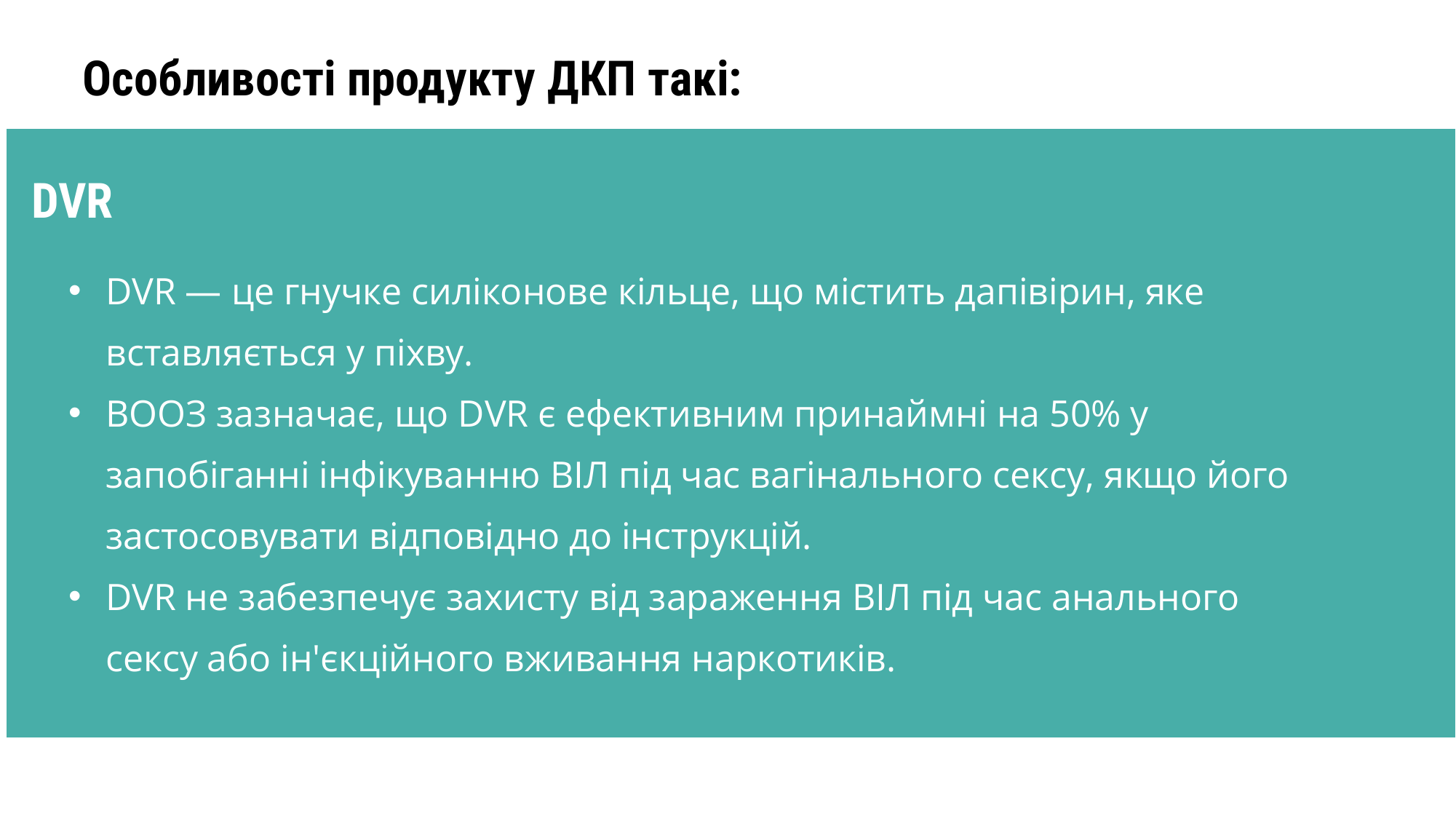

Особливості продукту ДКП такі:

DVR
DVR — це гнучке силіконове кільце, що містить дапівірин, яке вставляється у піхву.
ВООЗ зазначає, що DVR є ефективним принаймні на 50% у запобіганні інфікуванню ВІЛ під час вагінального сексу, якщо його застосовувати відповідно до інструкцій.
DVR не забезпечує захисту від зараження ВІЛ під час анального сексу або ін'єкційного вживання наркотиків.